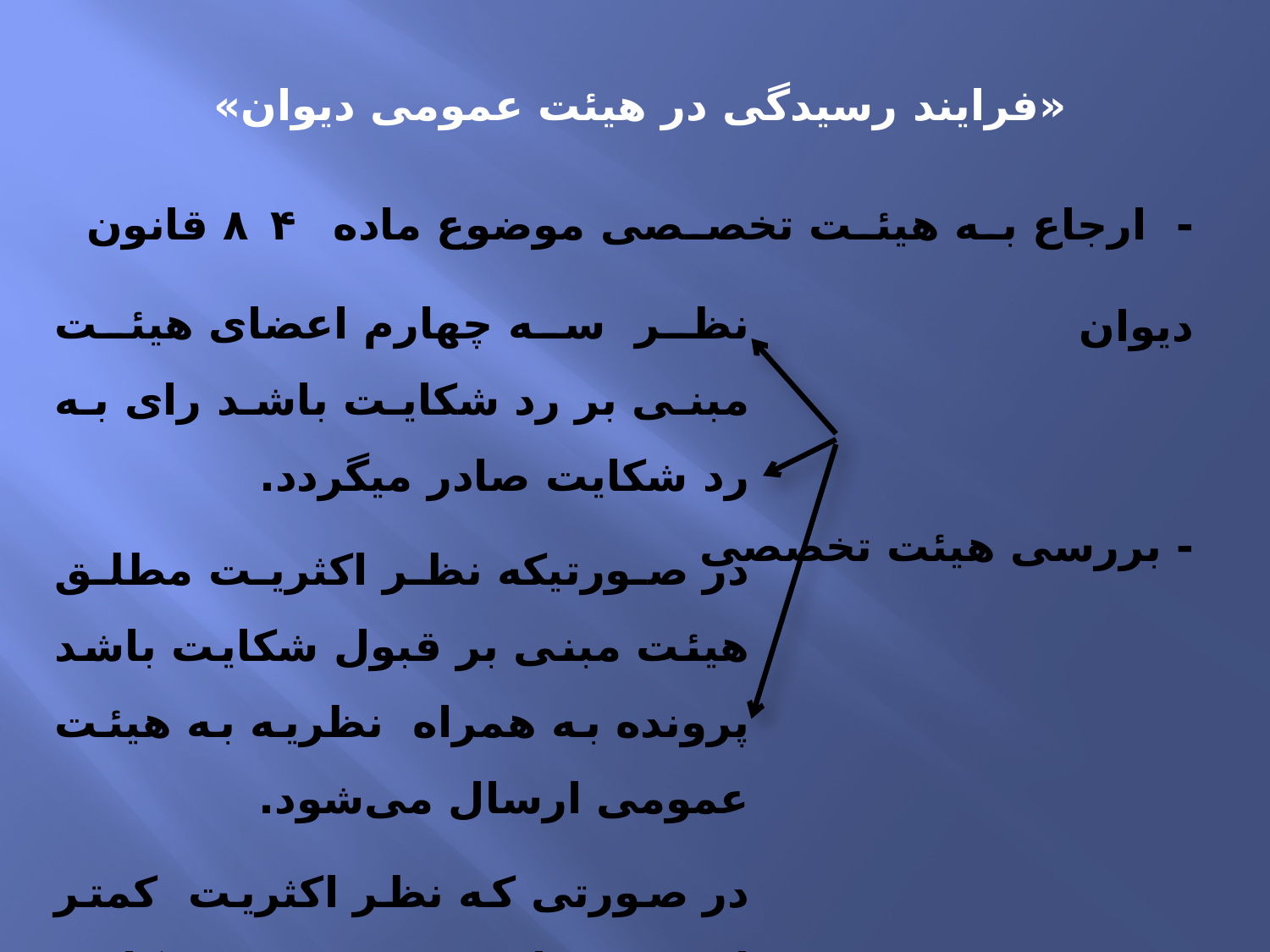

«فرایند رسیدگی در هیئت عمومی دیوان»
-  ارجاع به هیئت تخصصی موضوع ماده ۸۴ قانون دیوان

- بررسی هیئت تخصصی
نظر  سه چهارم اعضای هیئت مبنی بر رد شکایت باشد رای به رد شکایت صادر میگردد.
در صورتیکه نظر اکثریت مطلق هیئت مبنی بر قبول شکایت باشد پرونده به همراه  نظریه به هیئت عمومی ارسال می‌شود.
در صورتی که نظر اکثریت  کمتر از سه چهارم  مبنی بر رد شکایت باشد پرونده به همراه نظریه به هیئت عمومی ارسال می‌شود.